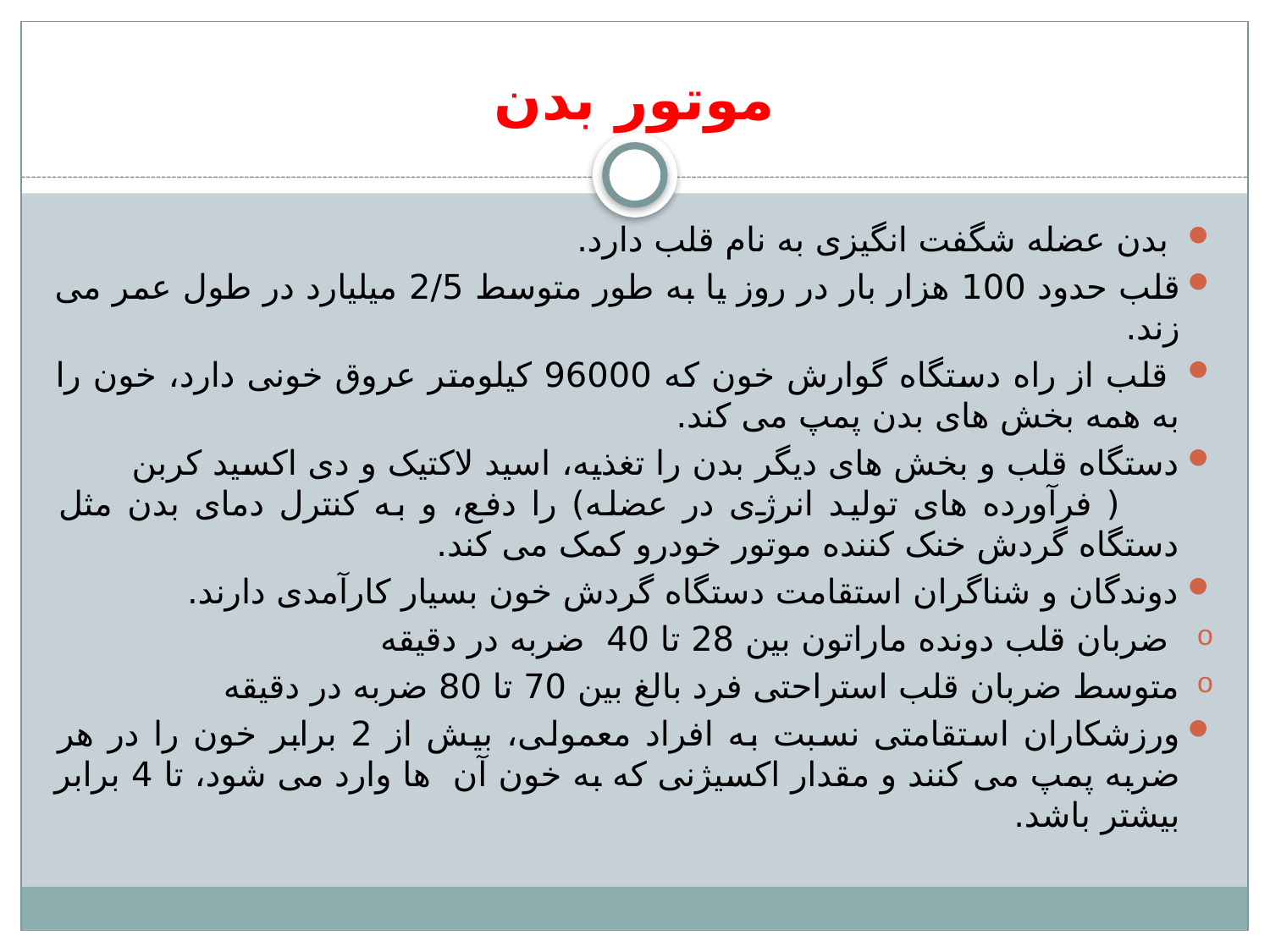

# موتور بدن
 بدن عضله شگفت انگیزی به نام قلب دارد.
قلب حدود 100 هزار بار در روز یا به طور متوسط 2/5 میلیارد در طول عمر می زند.
 قلب از راه دستگاه گوارش خون که 96000 کیلومتر عروق خونی دارد، خون را به همه بخش های بدن پمپ می کند.
دستگاه قلب و بخش های دیگر بدن را تغذیه، اسید لاکتیک و دی اکسید کربن            ( فرآورده های تولید انرژی در عضله) را دفع، و به کنترل دمای بدن مثل دستگاه گردش خنک کننده موتور خودرو کمک می کند.
دوندگان و شناگران استقامت دستگاه گردش خون بسیار کارآمدی دارند.
 ضربان قلب دونده ماراتون بین 28 تا 40  ضربه در دقیقه
متوسط ضربان قلب استراحتی فرد بالغ بین 70 تا 80 ضربه در دقیقه
ورزشکاران استقامتی نسبت به افراد معمولی، بیش از 2 برابر خون را در هر ضربه پمپ می کنند و مقدار اکسیژنی که به خون آن  ها وارد می شود، تا 4 برابر بیشتر باشد.